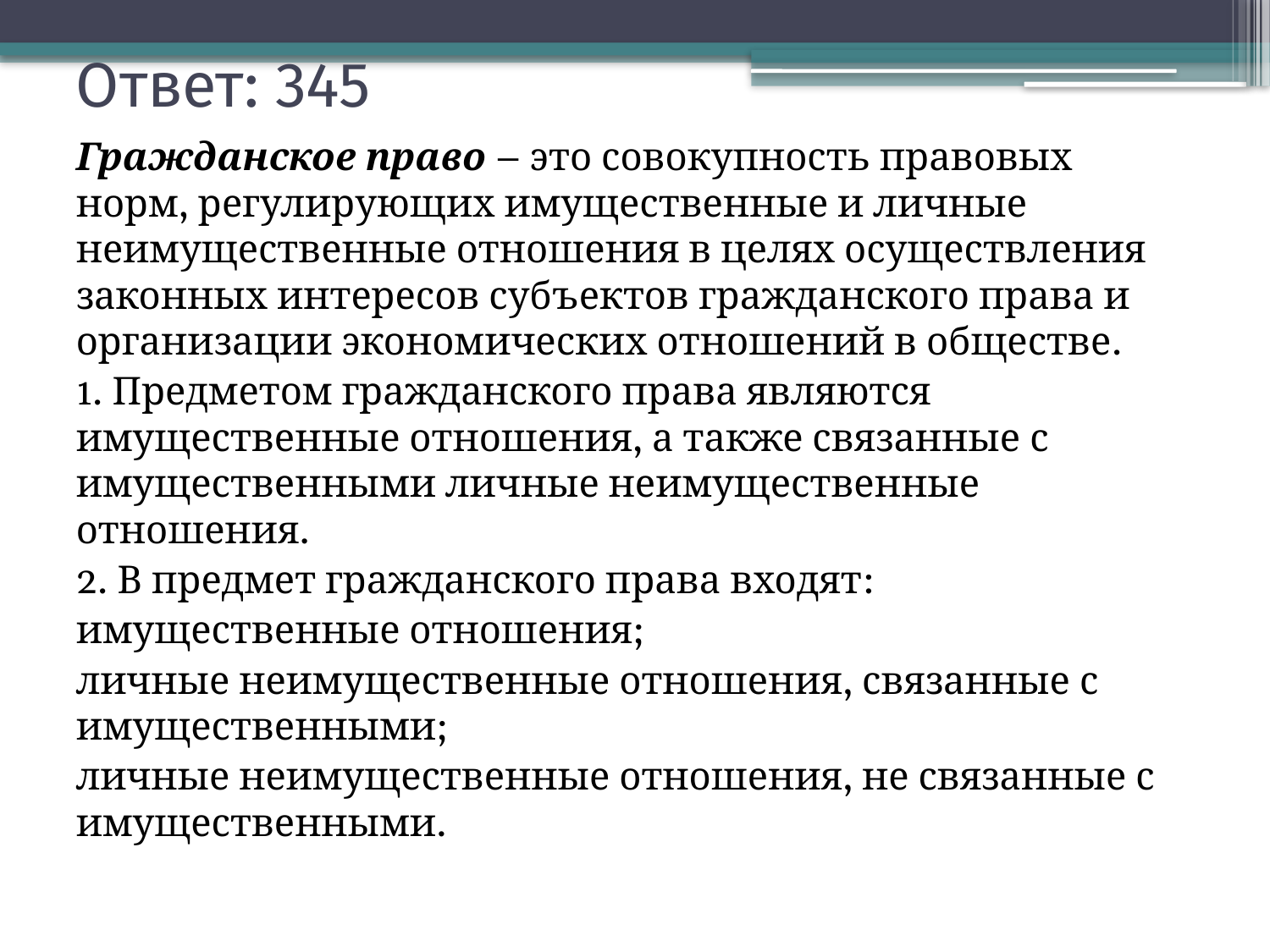

# Ответ: 345
Гражданское право – это совокупность правовых норм, регулирующих имущественные и личные неимущественные отношения в целях осуществления законных интересов субъектов гражданского права и организации экономических отношений в обществе.
1. Предметом гражданского права являются имущественные отношения, а также связанные с имущественными личные неимущественные отношения.
2. В предмет гражданского права входят:
имущественные отношения;
личные неимущественные отношения, связанные с имущественными;
личные неимущественные отношения, не связанные с имущественными.